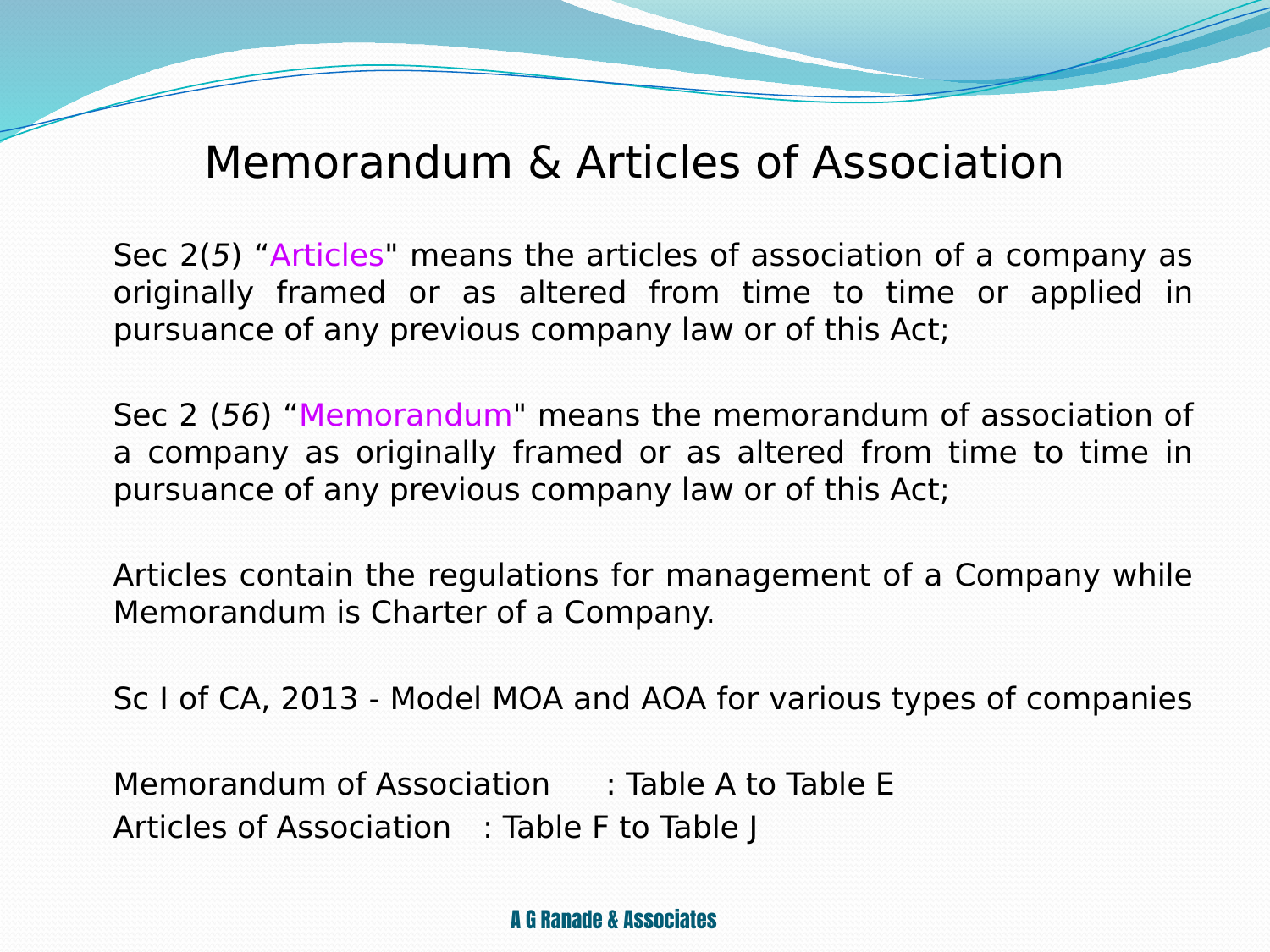

Memorandum & Articles of Association

	Sec 2(5) “Articles" means the articles of association of a company as originally framed or as altered from time to time or applied in pursuance of any previous company law or of this Act;

	Sec 2 (56) “Memorandum" means the memorandum of association of a company as originally framed or as altered from time to time in pursuance of any previous company law or of this Act;

	Articles contain the regulations for management of a Company while Memorandum is Charter of a Company.

	Sc I of CA, 2013 - Model MOA and AOA for various types of companies

	Memorandum of Association 	: Table A to Table E
	Articles of Association	: Table F to Table J

A G Ranade & Associates